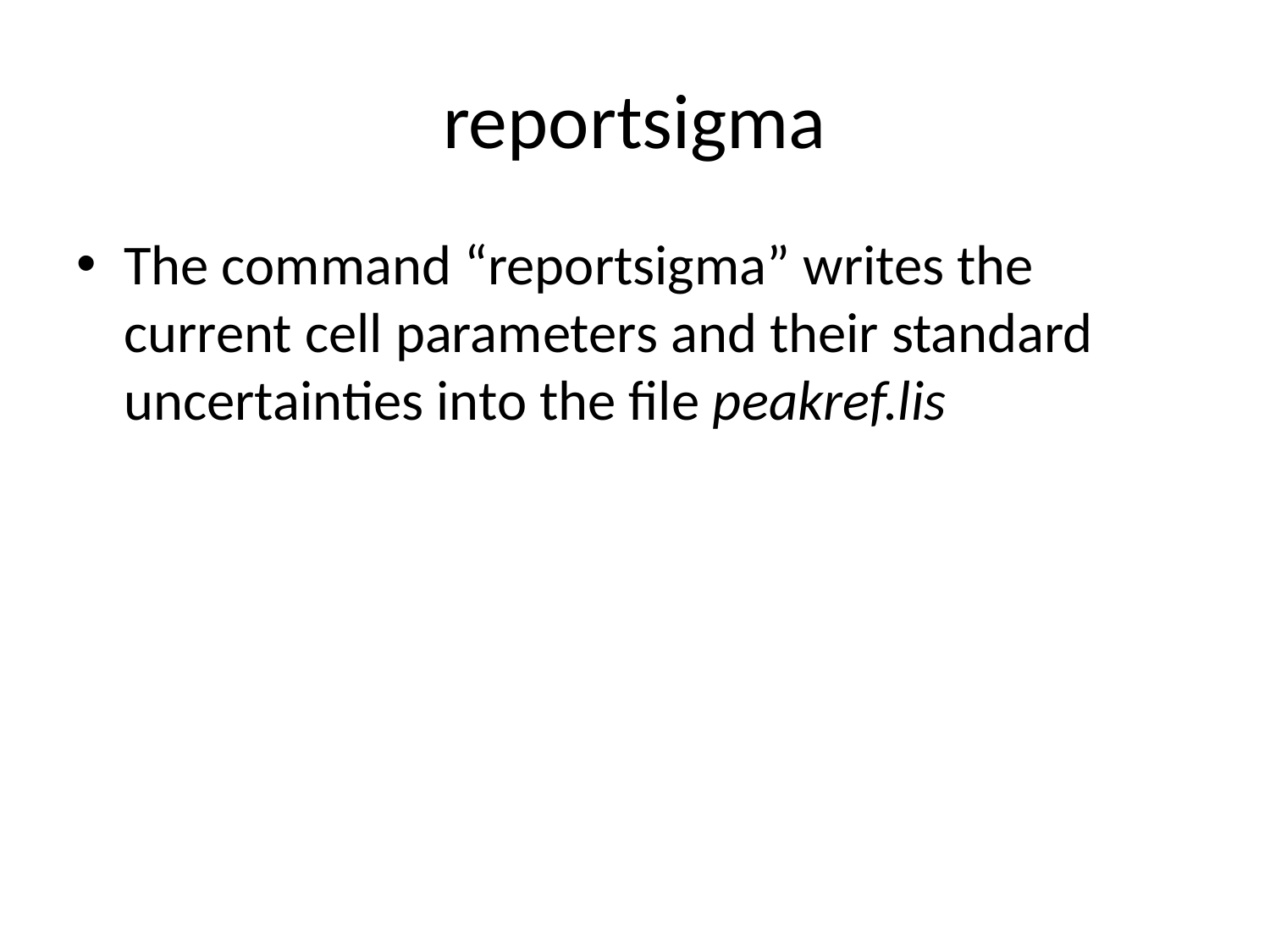

# reportsigma
The command “reportsigma” writes the current cell parameters and their standard uncertainties into the file peakref.lis